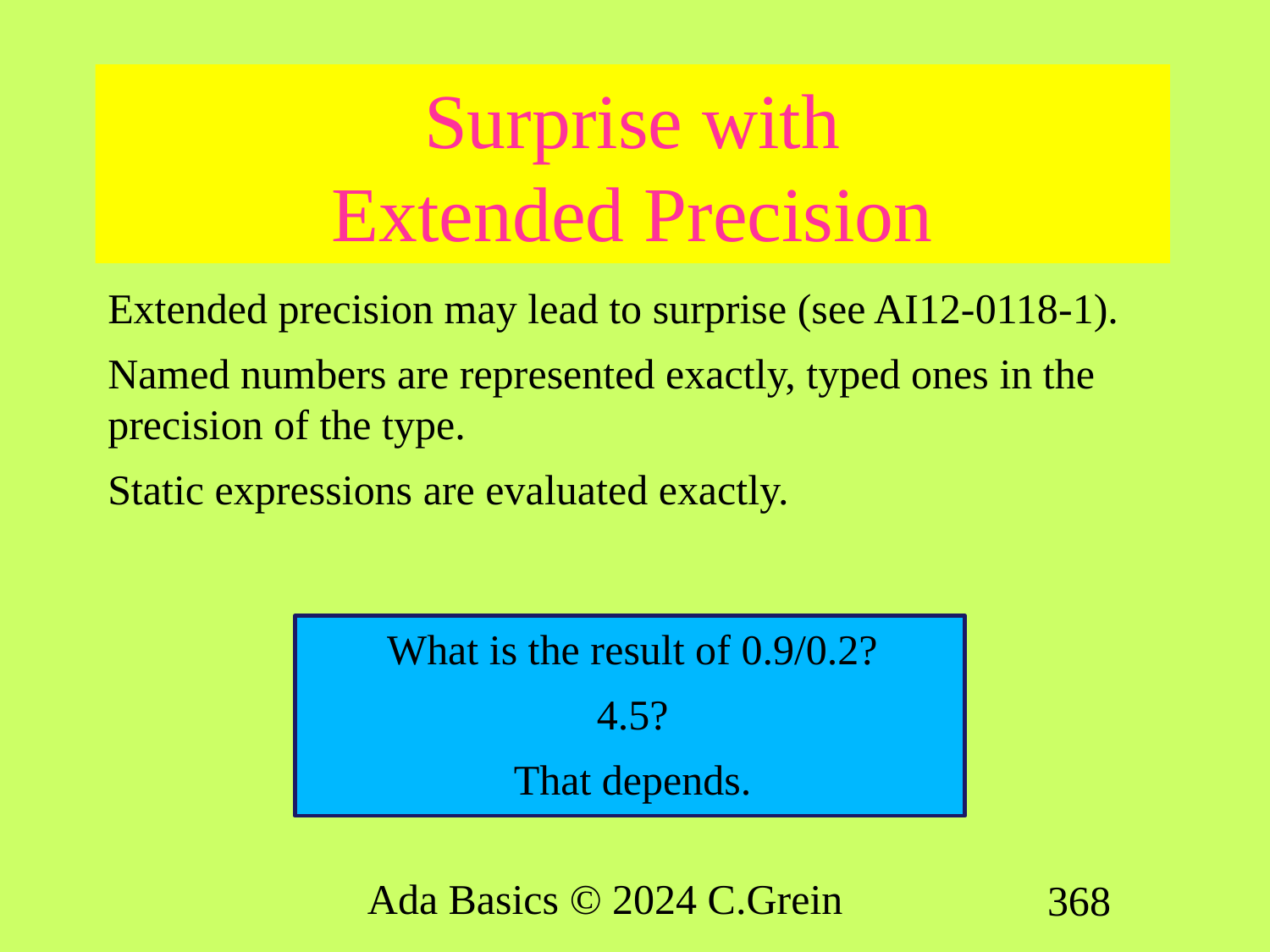

# Surprise with Extended Precision
Extended precision may lead to surprise (see AI12-0118-1).
Named numbers are represented exactly, typed ones in the precision of the type.
Static expressions are evaluated exactly.

What is the result of 0.9/0.2?
4.5?
That depends.

Ada Basics © 2024 C.Grein
368